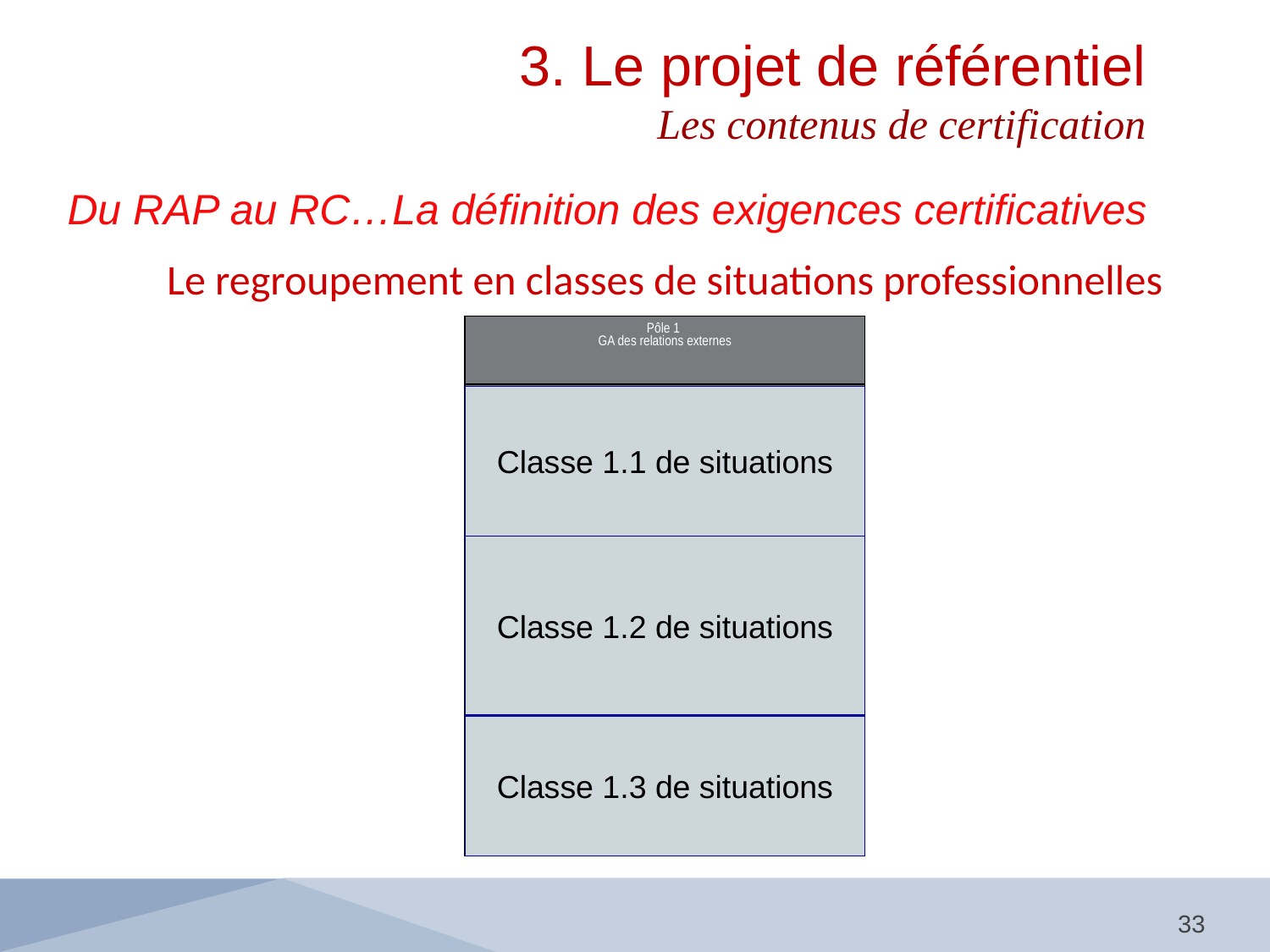

3. Le projet de référentiel
 Les contenus de certification
Du RAP au RC…La définition des exigences certificatives
Le regroupement en classes de situations professionnelles
| Pôle 1 GA des relations externes |
| --- |
| 1.1 – GESTION ADMINISTRATIVE DES RELATIONS AVEC LES FOURNISSEURS 1.1.1 – Tenue des dossiers fournisseurs et sous-traitants 1.1.2 – Traitement des ordres d’achat, des commandes 1.1.3 – Traitement des livraisons, des factures et suivi des anomalies 1.1.4 – Évaluation et suivi des stocks 1.1.5 – Gestion des règlements et traitement des litiges |
| 1.2 – GESTION ADMINISTRATIVE DES RELATIONS AVEC LES CLIENTS ET LES USAGERS 1.2.1 – Participation à la gestion administrative de la prospection 1.2.2 – Tenue des dossiers clients, donneurs d’ordre et usagers 1.2.3 – Traitement des devis, des commandes 1.2.4 – Traitement des livraisons et de la facturation 1.2.5 – Traitement des règlements et suivi des litiges. |
| 1.3 – GESTION ADMINISTRATIVE DES RELATIONS AVEC LES AUTRES PARTENAIRES 1.3.1 – Suivi de la trésorerie et des relations avec les banques 1.3.2 – Préparation des déclarations fiscales 1.3.3 – Traitement des formalités administratives 1.3.4 – Suivi des relations avec les partenaires métiers |
Classe 1.1 de situations
Classe 1.2 de situations
Classe 1.3 de situations
33